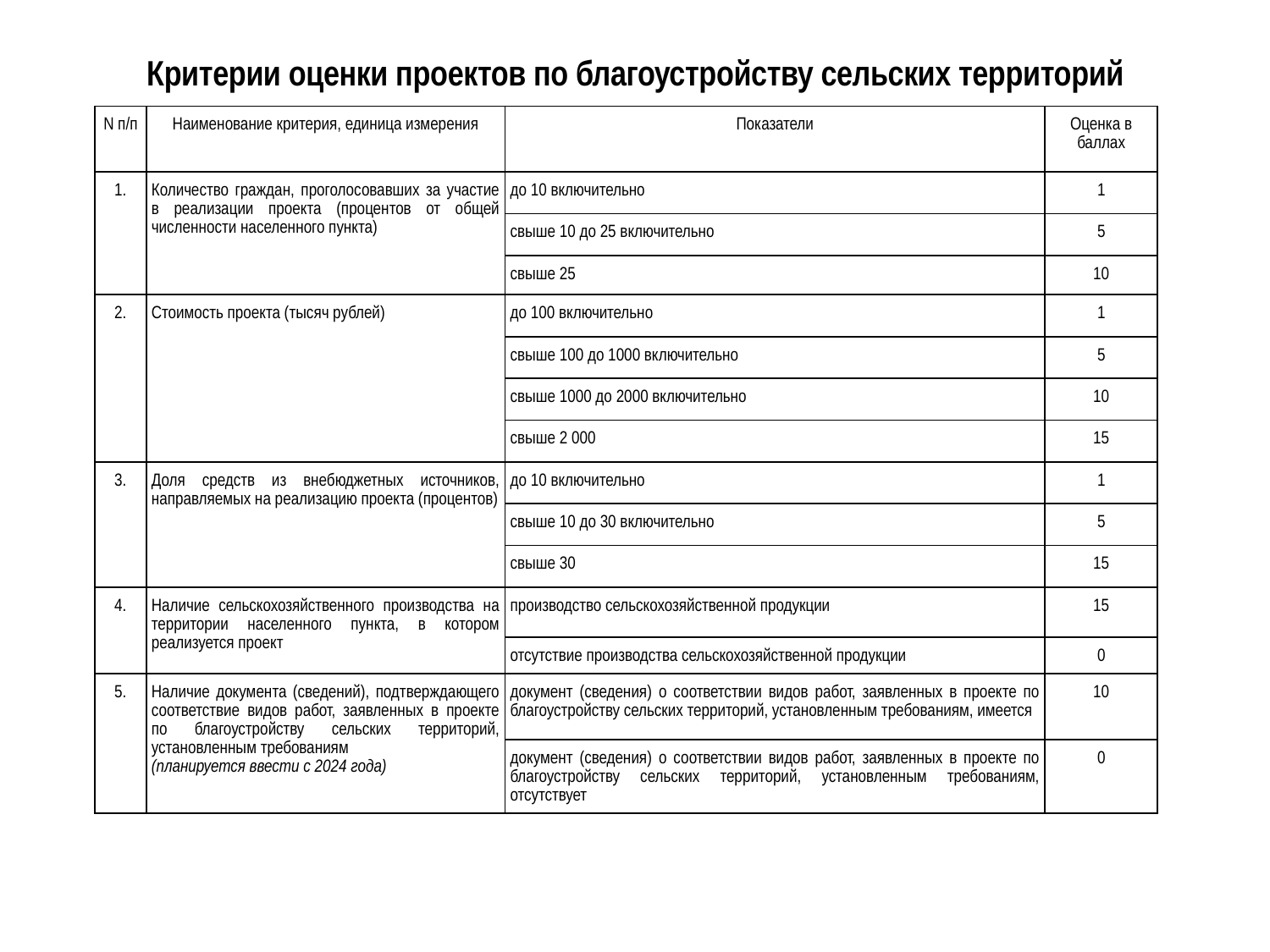

# Критерии оценки проектов по благоустройству сельских территорий
| N п/п | Наименование критерия, единица измерения | Показатели | Оценка в баллах |
| --- | --- | --- | --- |
| 1. | Количество граждан, проголосовавших за участие в реализации проекта (процентов от общей численности населенного пункта) | до 10 включительно | 1 |
|  |  | свыше 10 до 25 включительно | 5 |
|  |  | свыше 25 | 10 |
| 2. | Стоимость проекта (тысяч рублей) | до 100 включительно | 1 |
|  |  | свыше 100 до 1000 включительно | 5 |
|  |  | свыше 1000 до 2000 включительно | 10 |
|  |  | свыше 2 000 | 15 |
| 3. | Доля средств из внебюджетных источников, направляемых на реализацию проекта (процентов) | до 10 включительно | 1 |
|  |  | свыше 10 до 30 включительно | 5 |
|  |  | свыше 30 | 15 |
| 4. | Наличие сельскохозяйственного производства на территории населенного пункта, в котором реализуется проект | производство сельскохозяйственной продукции | 15 |
|  |  | отсутствие производства сельскохозяйственной продукции | 0 |
| 5. | Наличие документа (сведений), подтверждающего соответствие видов работ, заявленных в проекте по благоустройству сельских территорий, установленным требованиям (планируется ввести с 2024 года) | документ (сведения) о соответствии видов работ, заявленных в проекте по благоустройству сельских территорий, установленным требованиям, имеется | 10 |
|  |  | документ (сведения) о соответствии видов работ, заявленных в проекте по благоустройству сельских территорий, установленным требованиям, отсутствует | 0 |